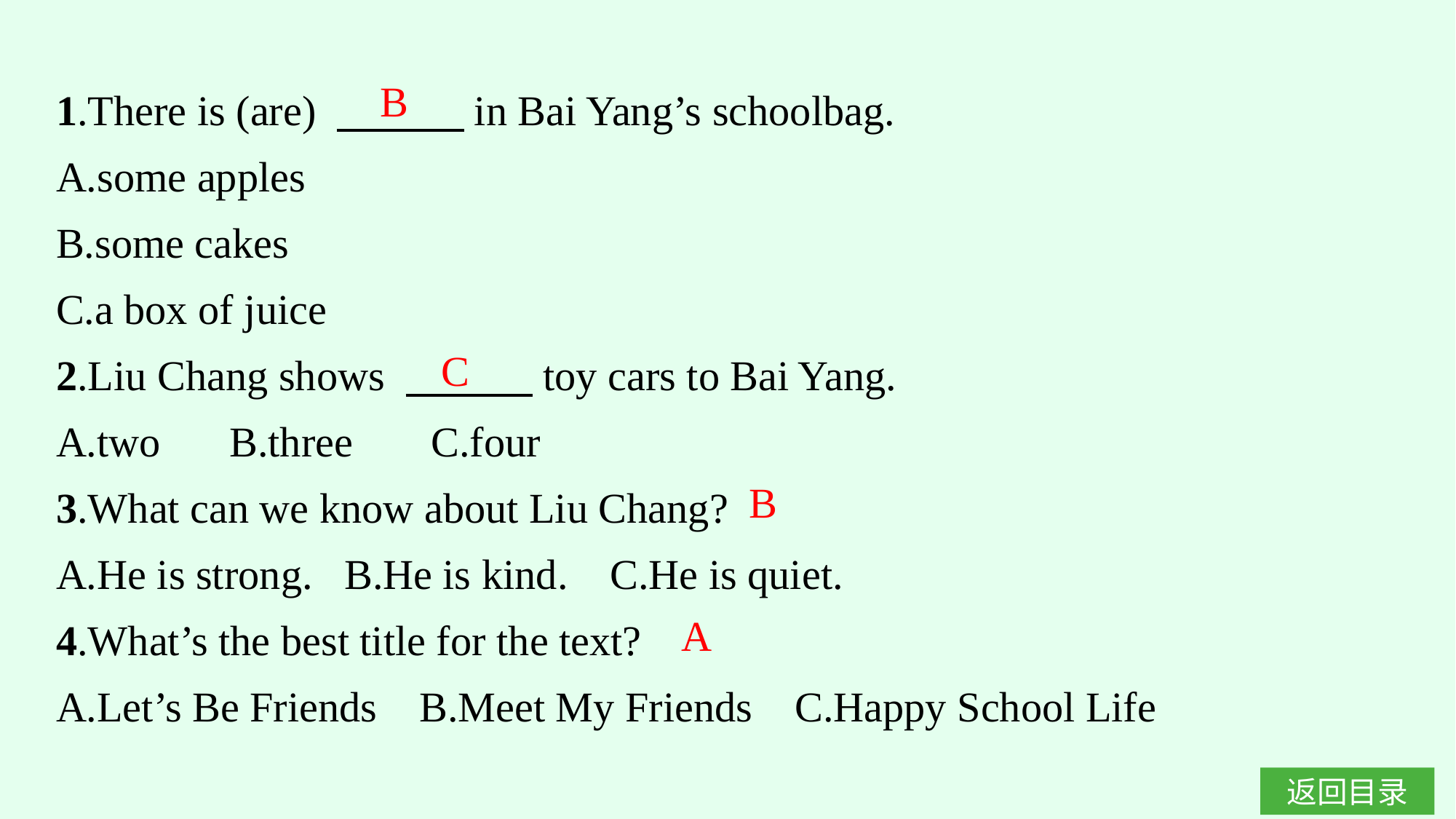

1.There is (are) 　　　in Bai Yang’s schoolbag.
A.some apples
B.some cakes
C.a box of juice
2.Liu Chang shows 　　　toy cars to Bai Yang.
A.two	   B.three	C.four
3.What can we know about Liu Chang?
A.He is strong.   B.He is kind.    C.He is quiet.
4.What’s the best title for the text?
A.Let’s Be Friends    B.Meet My Friends    C.Happy School Life
B
C
B
A